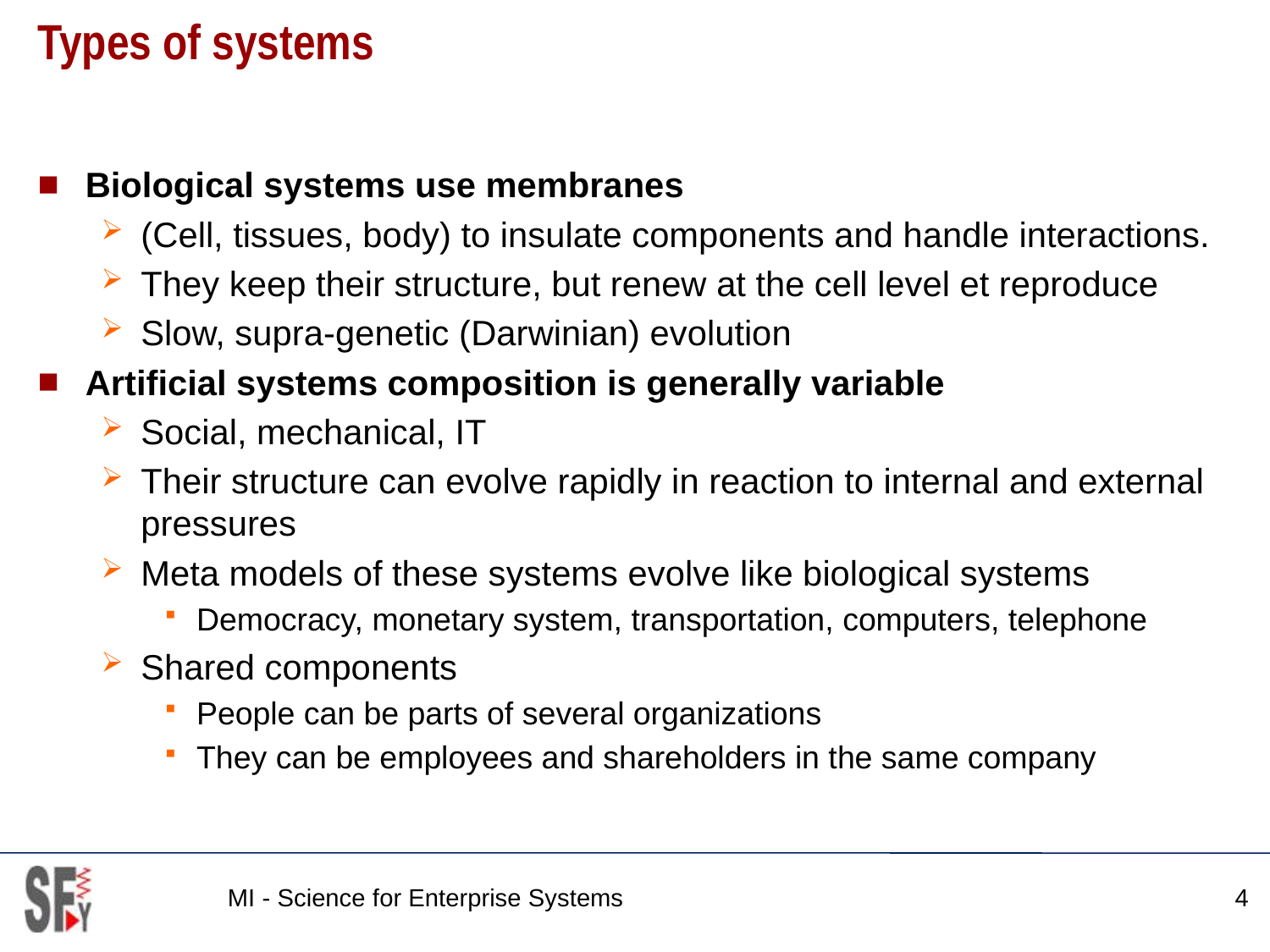

# Types of systems
Biological systems use membranes
(Cell, tissues, body) to insulate components and handle interactions.
They keep their structure, but renew at the cell level et reproduce
Slow, supra-genetic (Darwinian) evolution
Artificial systems composition is generally variable
Social, mechanical, IT
Their structure can evolve rapidly in reaction to internal and external pressures
Meta models of these systems evolve like biological systems
Democracy, monetary system, transportation, computers, telephone
Shared components
People can be parts of several organizations
They can be employees and shareholders in the same company
MI - Science for Enterprise Systems
4